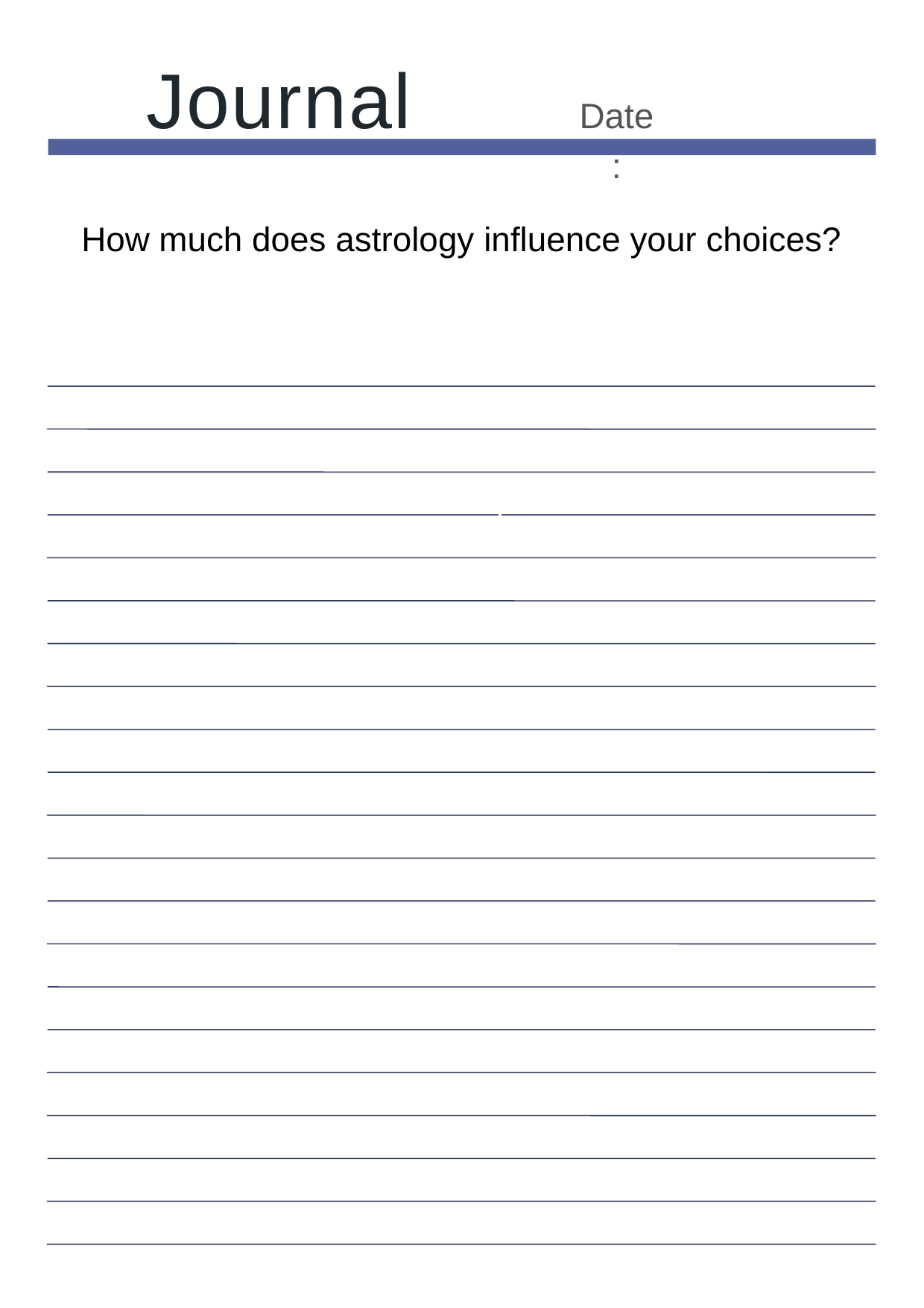

Journal
Date:

How much does astrology influence your choices?

Journal Prompt Here